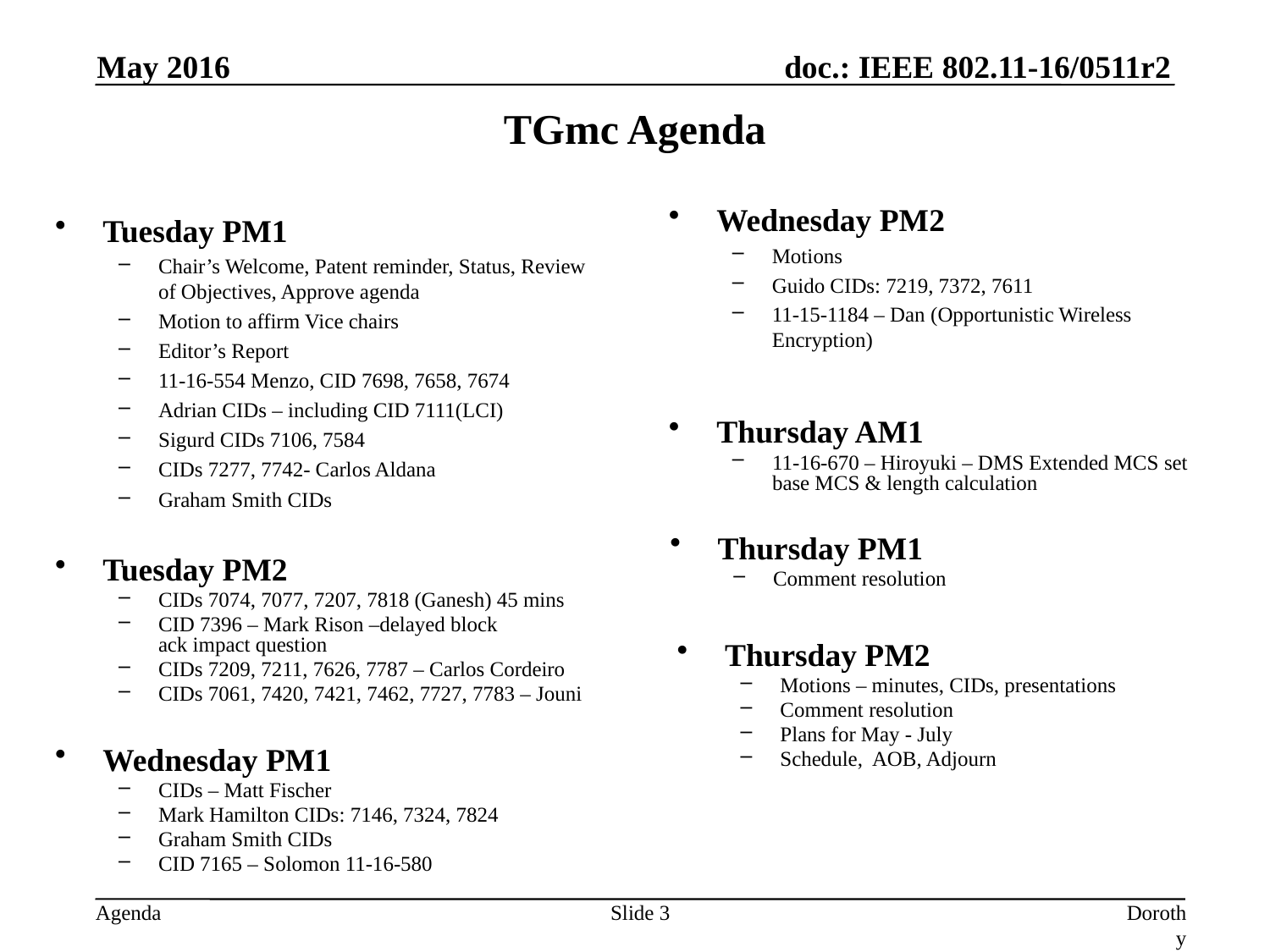

May 2016
# TGmc Agenda
Wednesday PM2
Motions
Guido CIDs: 7219, 7372, 7611
11-15-1184 – Dan (Opportunistic Wireless Encryption)

Tuesday PM1
Chair’s Welcome, Patent reminder, Status, Review of Objectives, Approve agenda
Motion to affirm Vice chairs
Editor’s Report
11-16-554 Menzo, CID 7698, 7658, 7674
Adrian CIDs – including CID 7111(LCI)
Sigurd CIDs 7106, 7584
CIDs 7277, 7742- Carlos Aldana
Graham Smith CIDs
Thursday AM1
11-16-670 – Hiroyuki – DMS Extended MCS set base MCS & length calculation
Thursday PM1
Comment resolution
Tuesday PM2
CIDs 7074, 7077, 7207, 7818 (Ganesh) 45 mins
CID 7396 – Mark Rison –delayed block
ack impact question
CIDs 7209, 7211, 7626, 7787 – Carlos Cordeiro
CIDs 7061, 7420, 7421, 7462, 7727, 7783 – Jouni

Thursday PM2
Motions – minutes, CIDs, presentations
Comment resolution
Plans for May - July
Schedule,  AOB, Adjourn
Wednesday PM1
CIDs – Matt Fischer
Mark Hamilton CIDs: 7146, 7324, 7824
Graham Smith CIDs
CID 7165 – Solomon 11-16-580
Slide 3
Dorothy Stanley, HP Enterprise